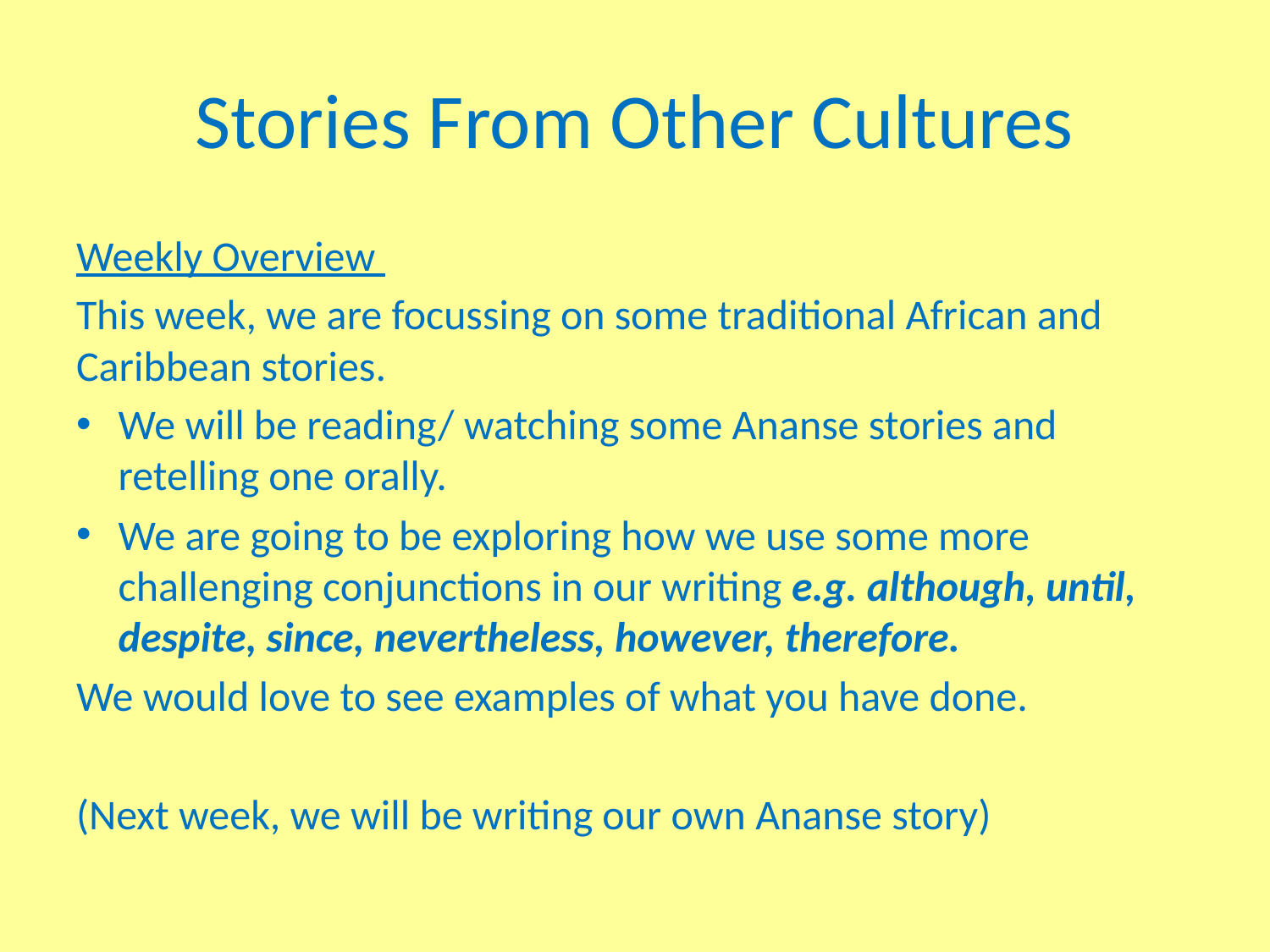

# Stories From Other Cultures
Weekly Overview
This week, we are focussing on some traditional African and Caribbean stories.
We will be reading/ watching some Ananse stories and retelling one orally.
We are going to be exploring how we use some more challenging conjunctions in our writing e.g. although, until, despite, since, nevertheless, however, therefore.
We would love to see examples of what you have done.

(Next week, we will be writing our own Ananse story)